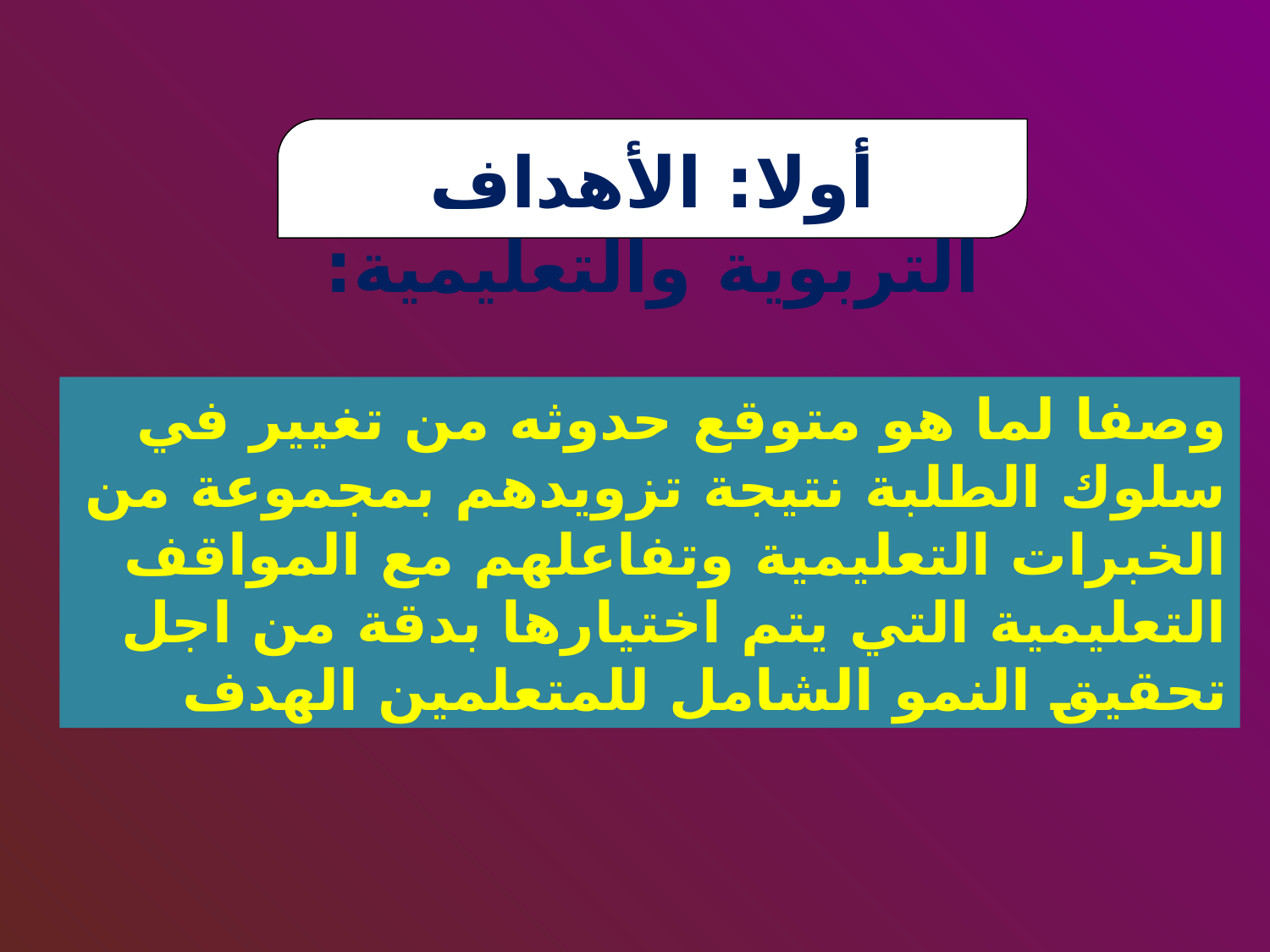

أولا: الأهداف التربوية والتعليمية:
وصفا لما هو متوقع حدوثه من تغيير في سلوك الطلبة نتيجة تزويدهم بمجموعة من الخبرات التعليمية وتفاعلهم مع المواقف التعليمية التي يتم اختيارها بدقة من اجل تحقيق النمو الشامل للمتعلمين الهدف